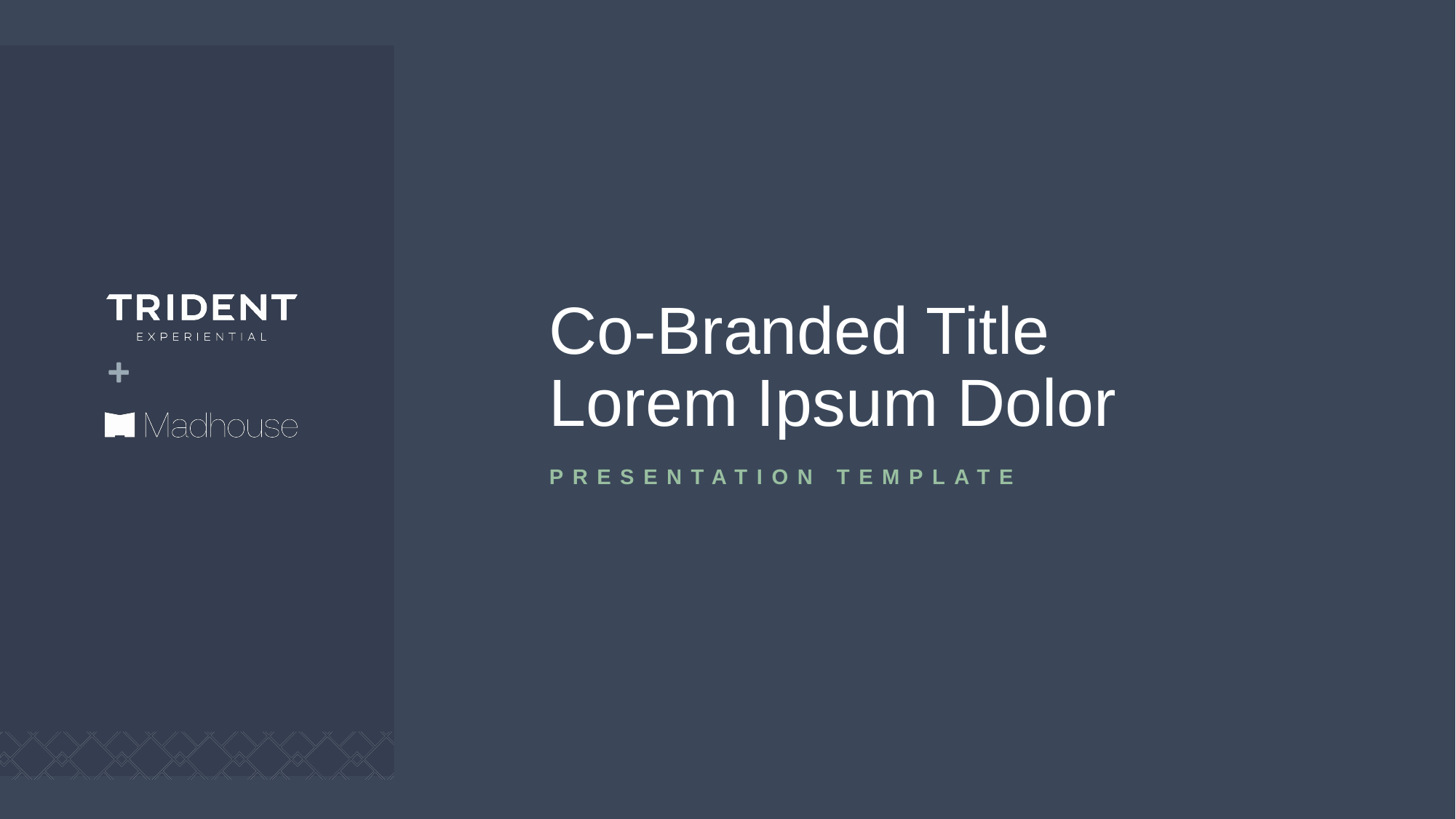

# Co-Branded Title Lorem Ipsum Dolor
PRESENTATION TEMPLATE